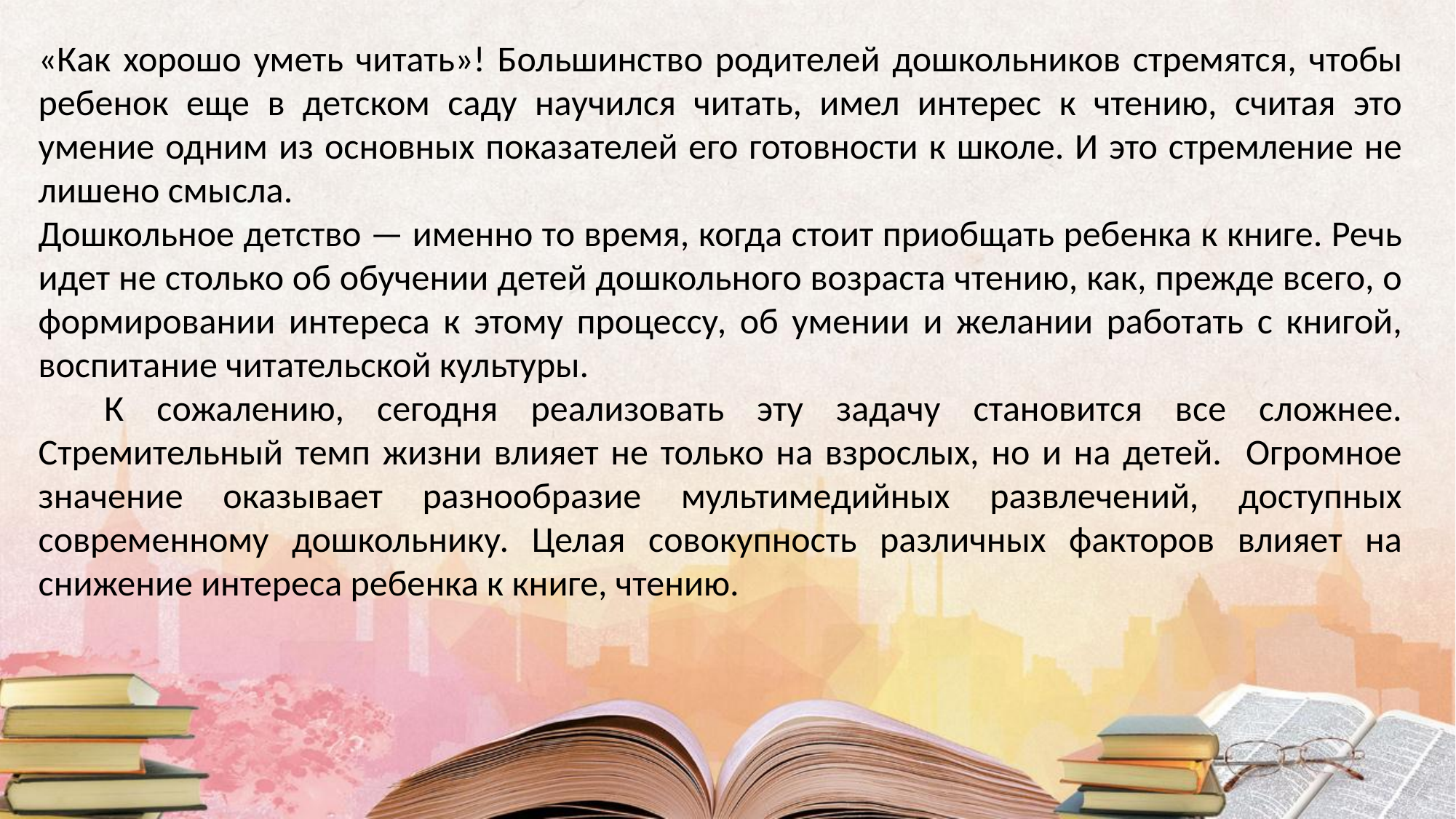

«Как хорошо уметь читать»! Большинство родителей дошкольников стремятся, чтобы ребенок еще в детском саду научился читать, имел интерес к чтению, считая это умение одним из основных показателей его готовности к школе. И это стремление не лишено смысла.
Дошкольное детство — именно то время, когда стоит приобщать ребенка к книге. Речь идет не столько об обучении детей дошкольного возраста чтению, как, прежде всего, о формировании интереса к этому процессу, об умении и желании работать с книгой, воспитание читательской культуры.
  К сожалению, сегодня реализовать эту задачу становится все сложнее. Стремительный темп жизни влияет не только на взрослых, но и на детей.  Огромное значение оказывает разнообразие мультимедийных развлечений, доступных современному дошкольнику. Целая совокупность различных факторов влияет на снижение интереса ребенка к книге, чтению.